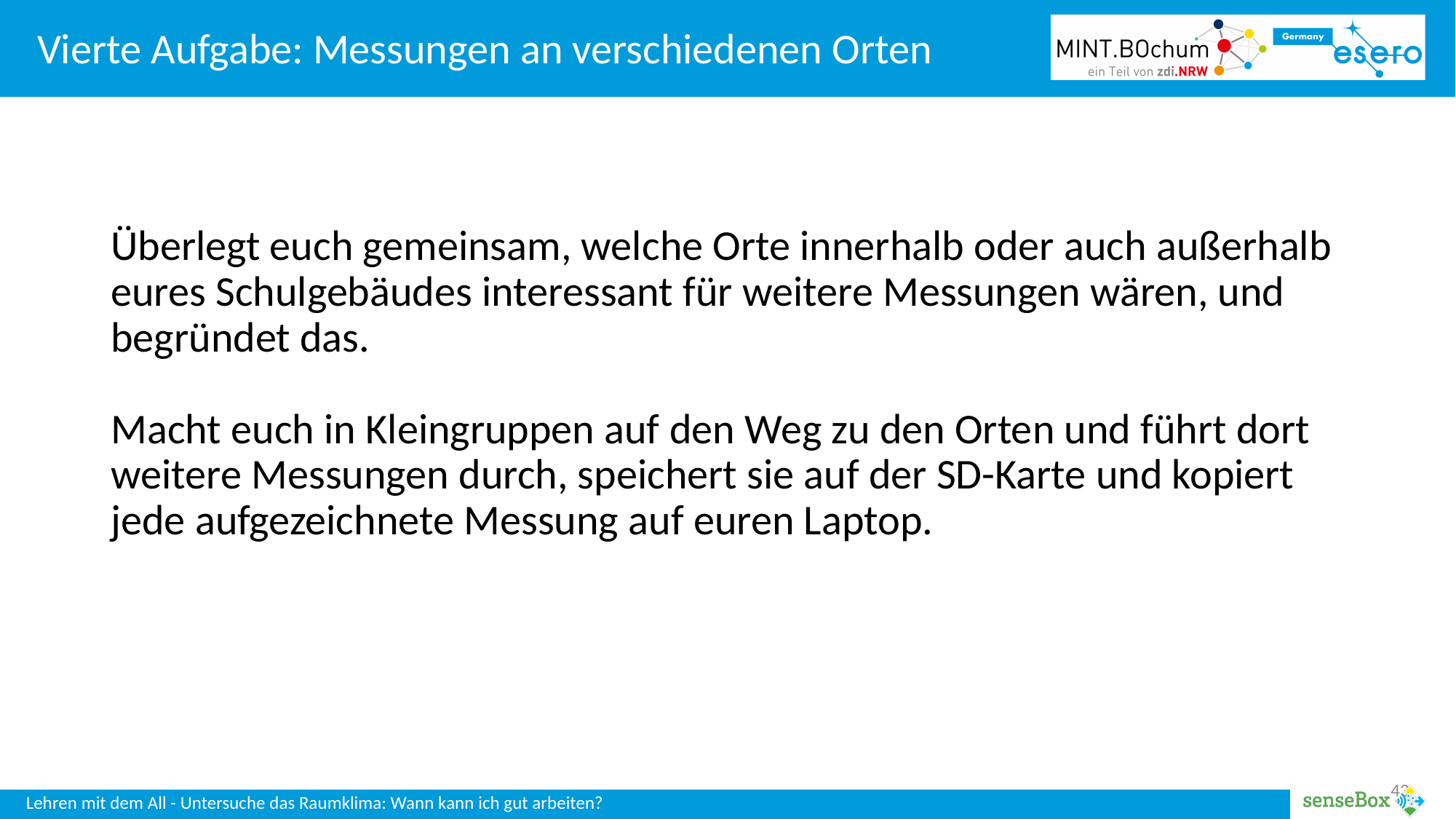

# Vierte Aufgabe: Messungen an verschiedenen Orten

Überlegt euch gemeinsam, welche Orte innerhalb oder auch außerhalb eures Schulgebäudes interessant für weitere Messungen wären, und begründet das.
Macht euch in Kleingruppen auf den Weg zu den Orten und führt dort weitere Messungen durch, speichert sie auf der SD-Karte und kopiert jede aufgezeichnete Messung auf euren Laptop.